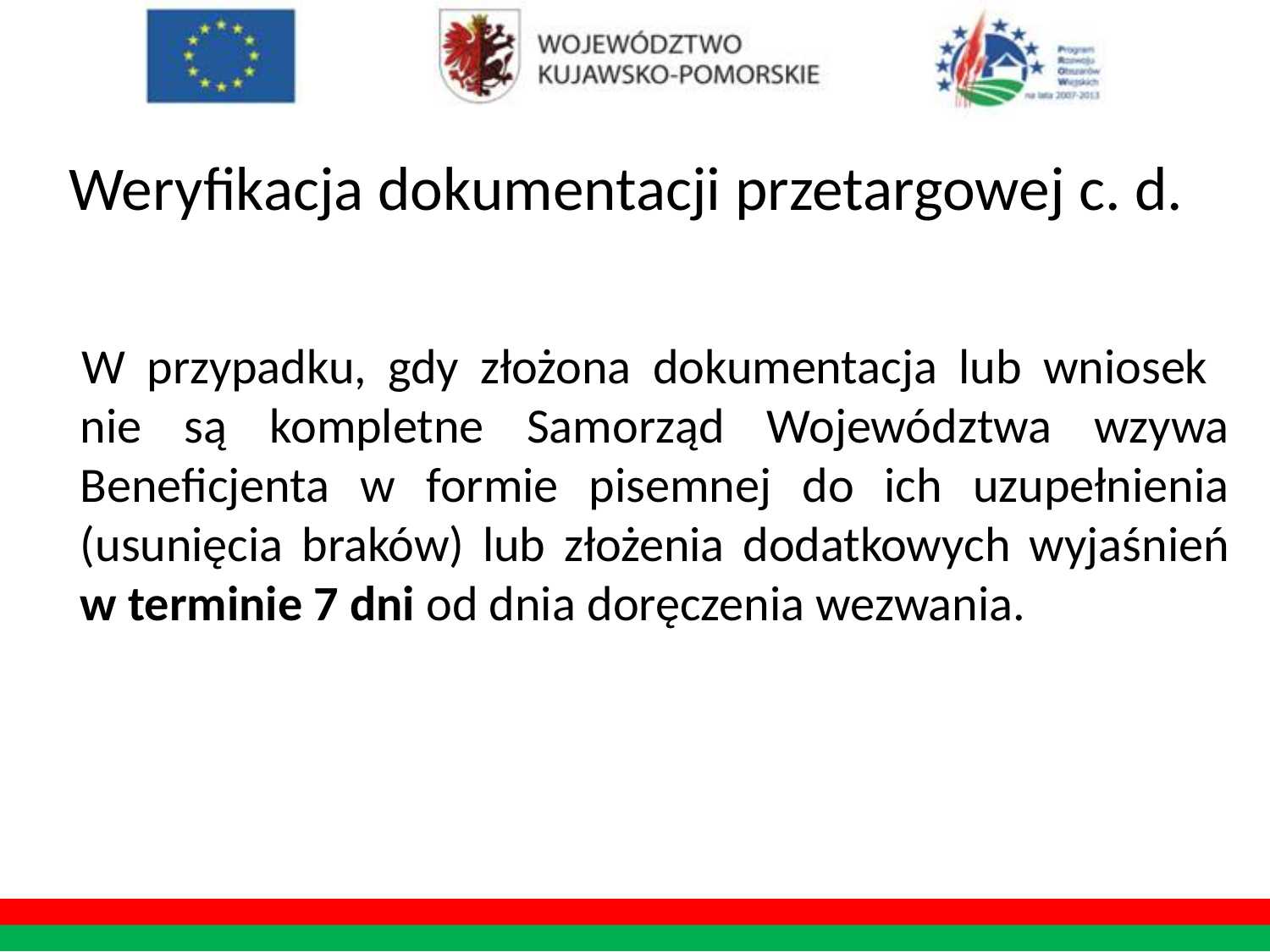

# Weryfikacja dokumentacji przetargowej c. d.

W przypadku, gdy złożona dokumentacja lub wniosek
nie są kompletne Samorząd Województwa wzywa Beneficjenta w formie pisemnej do ich uzupełnienia (usunięcia braków) lub złożenia dodatkowych wyjaśnień w terminie 7 dni od dnia doręczenia wezwania.